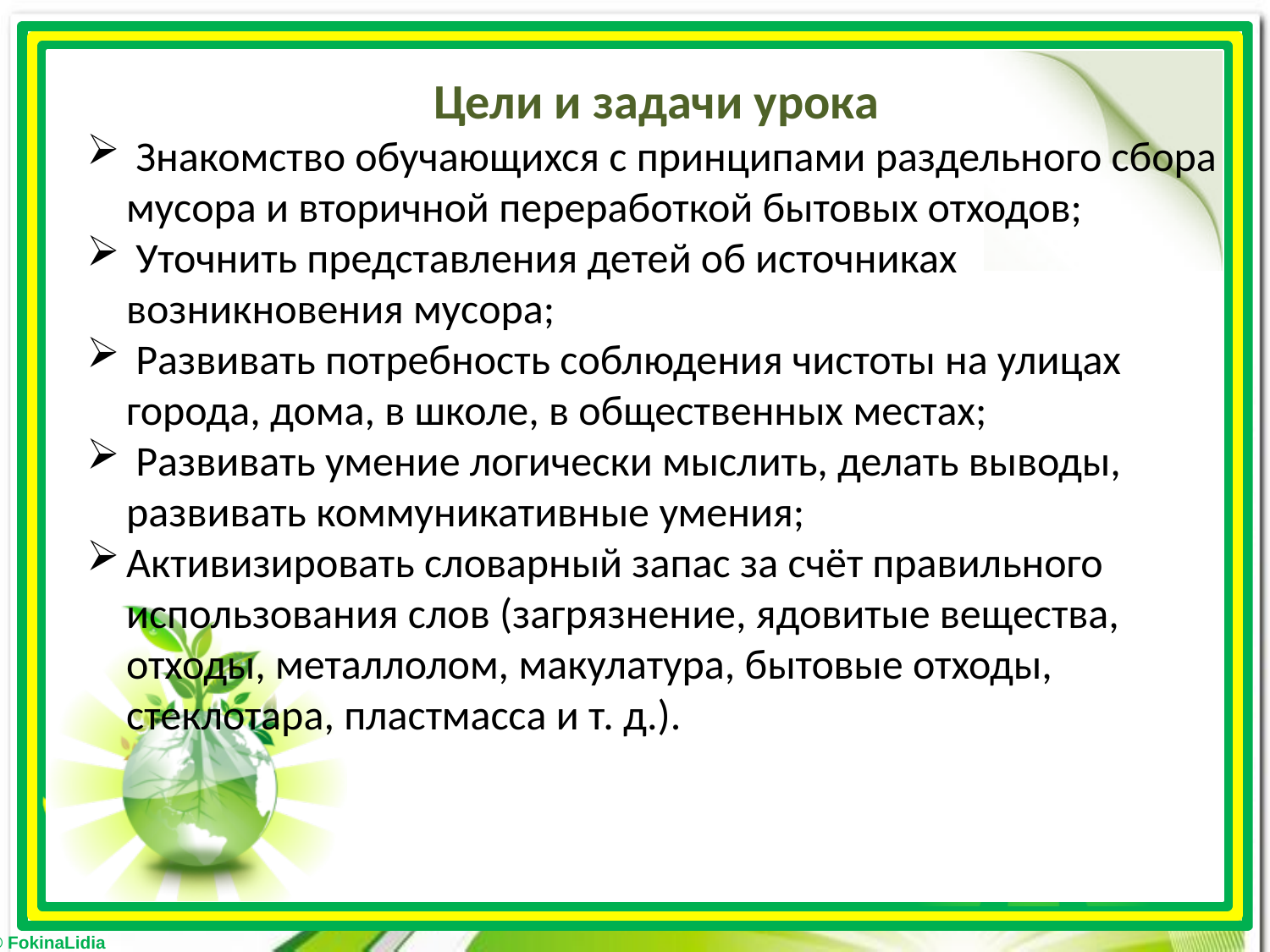

Цели и задачи урока
 Знакомство обучающихся с принципами раздельного сбора мусора и вторичной переработкой бытовых отходов;
 Уточнить представления детей об источниках возникновения мусора;
 Развивать потребность соблюдения чистоты на улицах города, дома, в школе, в общественных местах;
 Развивать умение логически мыслить, делать выводы, развивать коммуникативные умения;
Активизировать словарный запас за счёт правильного использования слов (загрязнение, ядовитые вещества, отходы, металлолом, макулатура, бытовые отходы, стеклотара, пластмасса и т. д.).